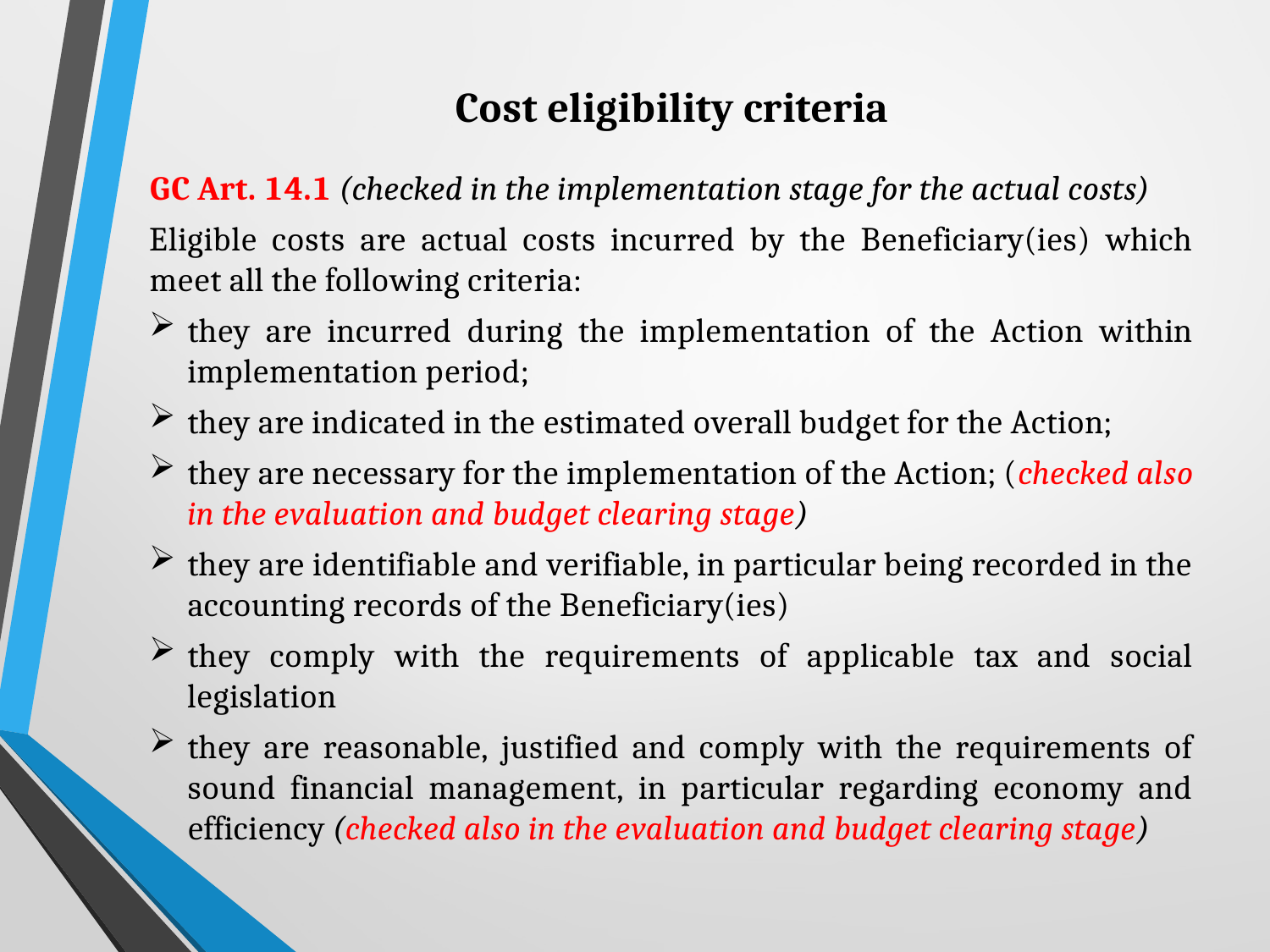

# Cost eligibility criteria
GC Art. 14.1 (checked in the implementation stage for the actual costs)
Eligible costs are actual costs incurred by the Beneficiary(ies) which meet all the following criteria:
they are incurred during the implementation of the Action within implementation period;
they are indicated in the estimated overall budget for the Action;
they are necessary for the implementation of the Action; (checked also in the evaluation and budget clearing stage)
they are identifiable and verifiable, in particular being recorded in the accounting records of the Beneficiary(ies)
they comply with the requirements of applicable tax and social legislation
they are reasonable, justified and comply with the requirements of sound financial management, in particular regarding economy and efficiency (checked also in the evaluation and budget clearing stage)